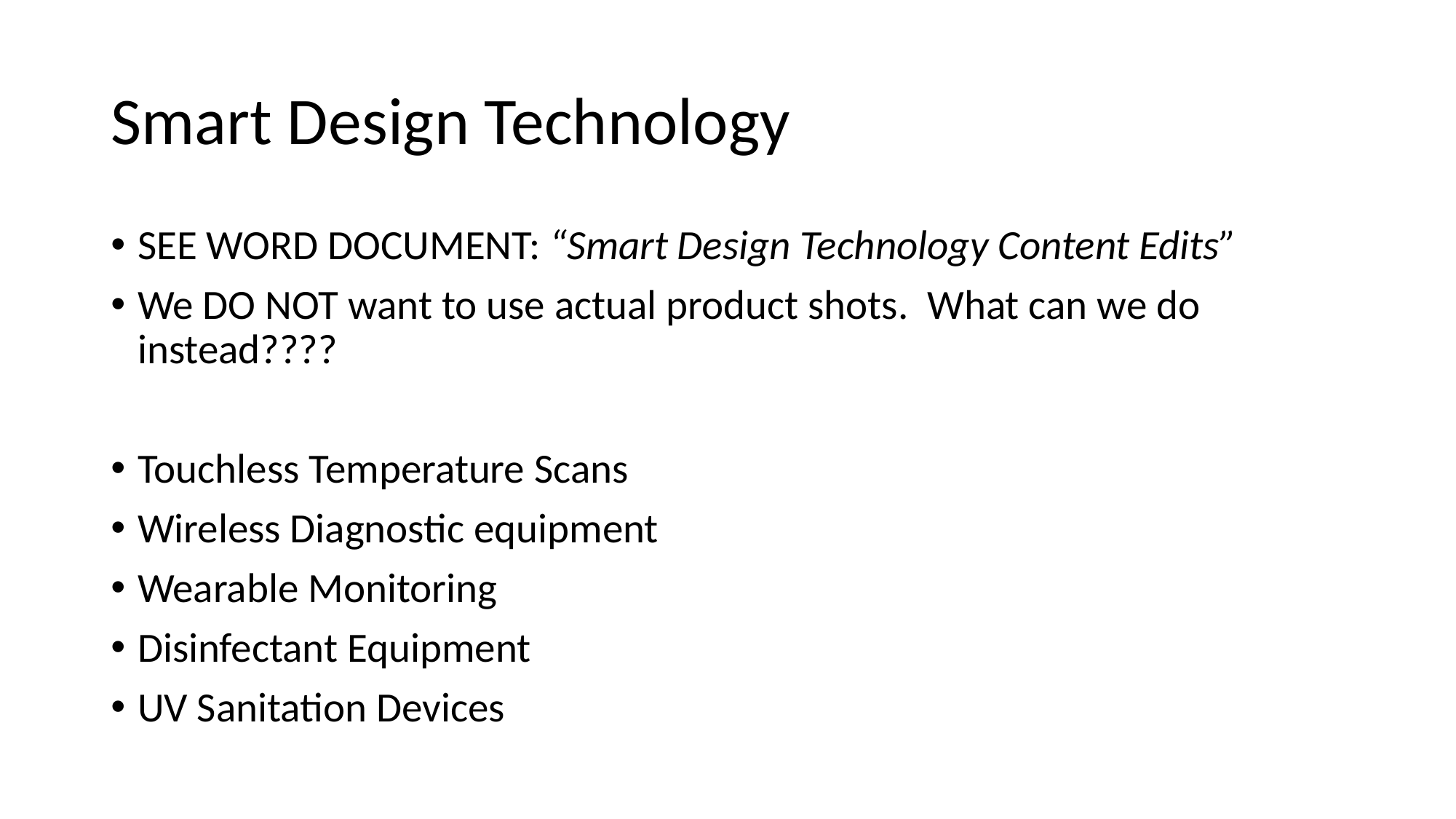

# Smart Design Technology
SEE WORD DOCUMENT: “Smart Design Technology Content Edits”
We DO NOT want to use actual product shots.  What can we do instead????

Touchless Temperature Scans
Wireless Diagnostic equipment
Wearable Monitoring
Disinfectant Equipment
UV Sanitation Devices